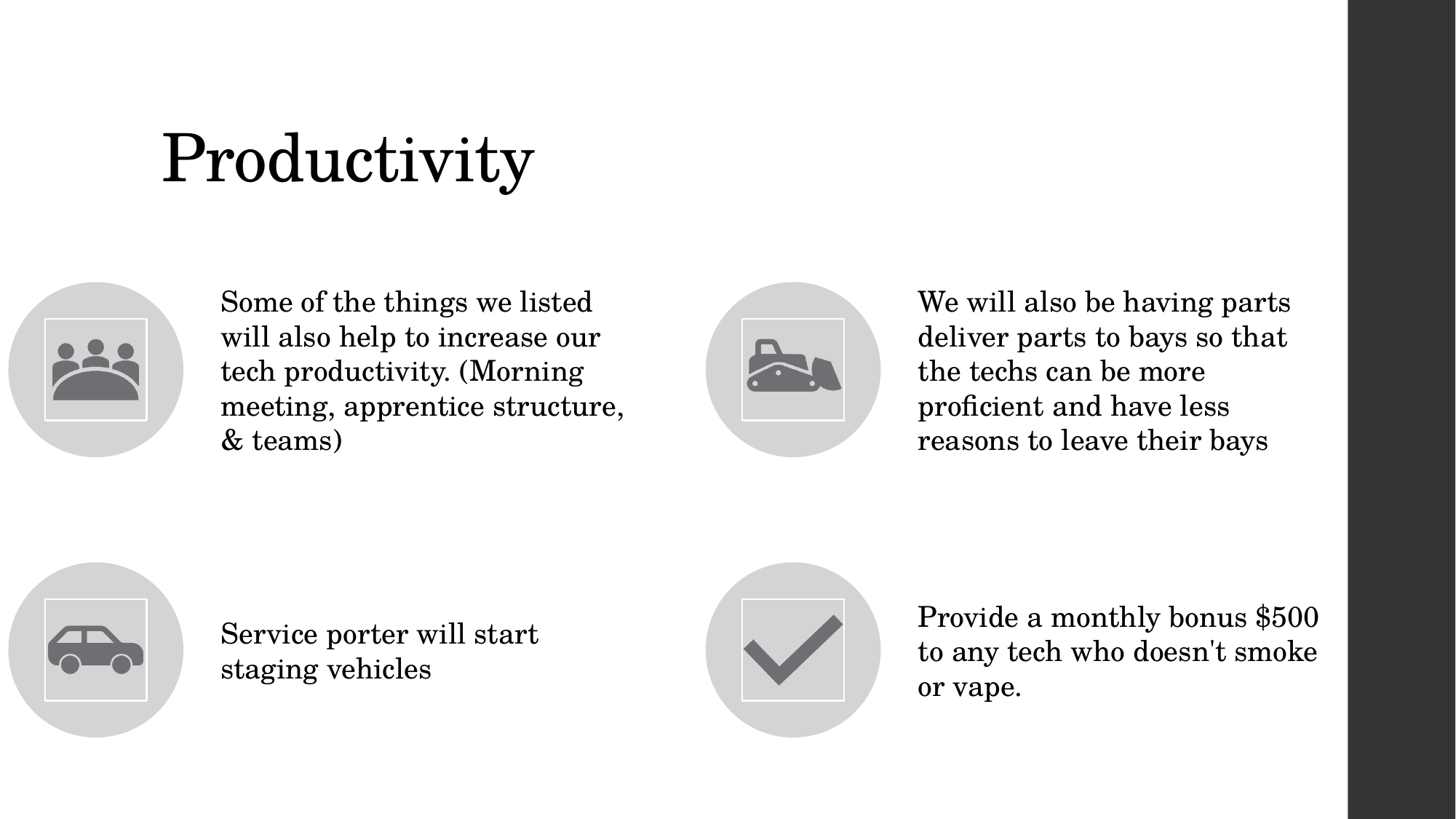

# Productivity
Some of the things we listed will also help to increase our tech productivity. (Morning meeting, apprentice structure, & teams)
We will also be having parts deliver parts to bays so that the techs can be more proficient and have less reasons to leave their bays
Service porter will start staging vehicles
Provide a monthly bonus $500 to any tech who doesn't smoke or vape.